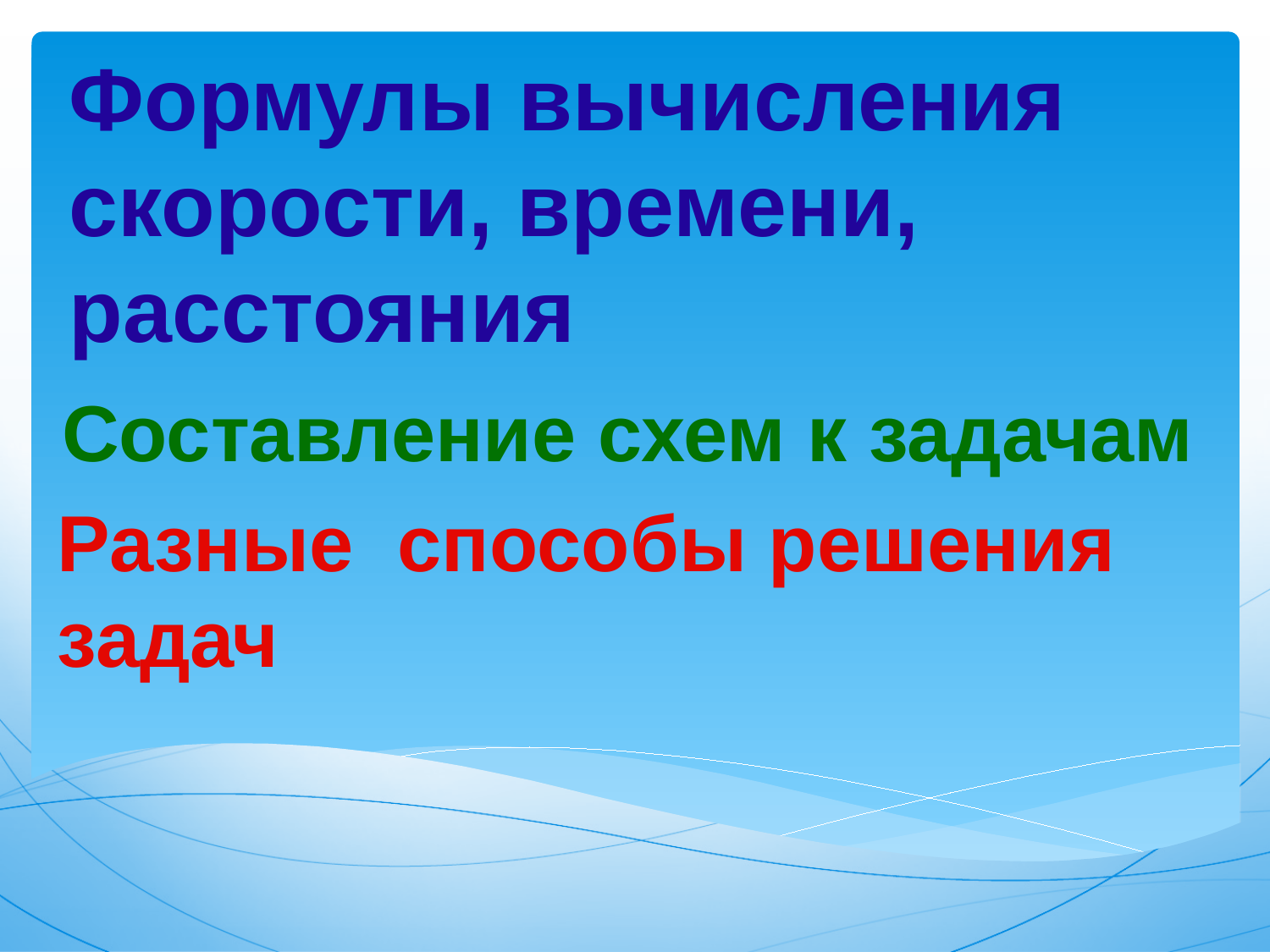

Формулы вычисления
скорости, времени,
расстояния
Составление схем к задачам
Разные  способы решения
задач